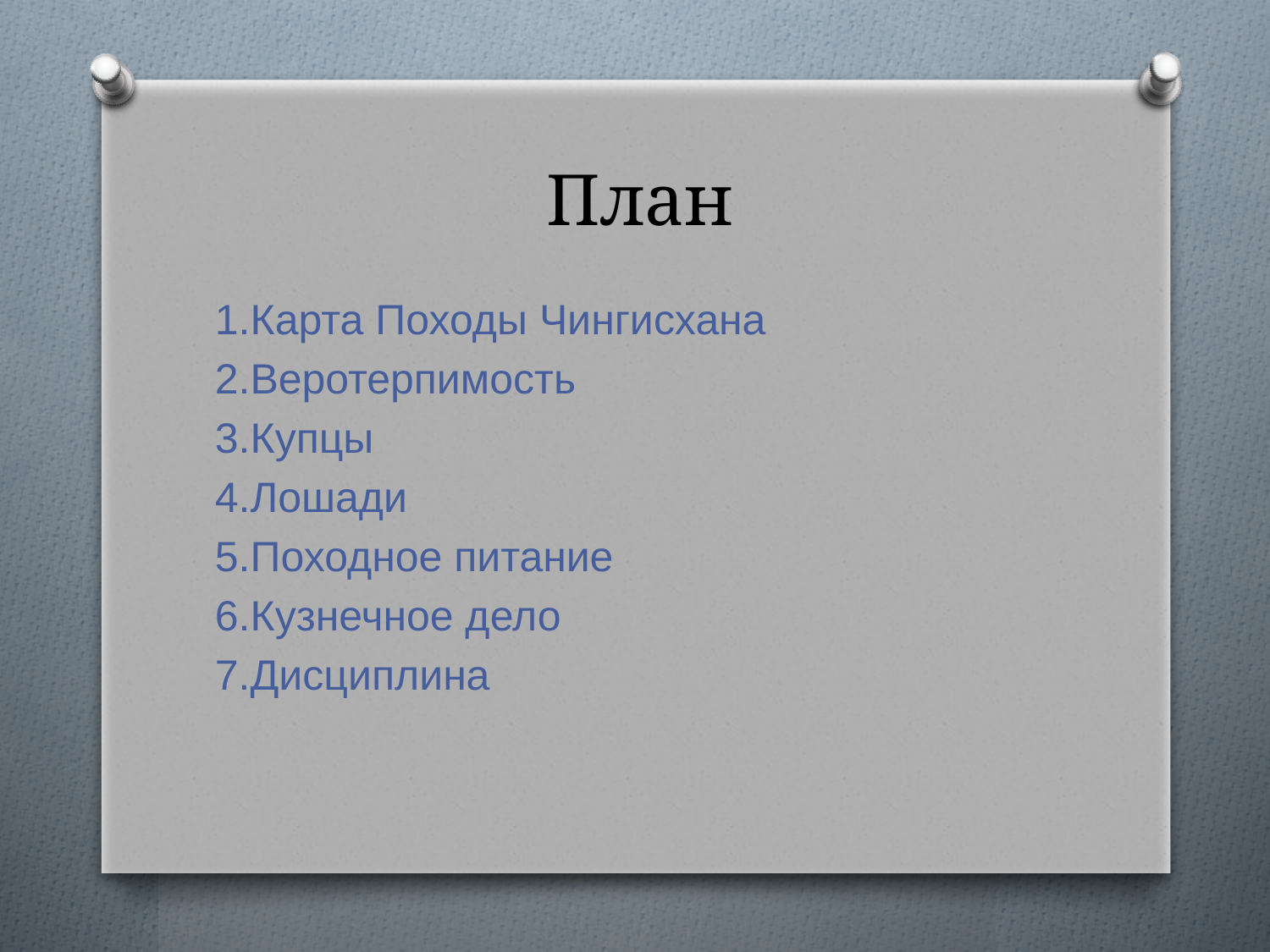

# План
1.Карта Походы Чингисхана
2.Веротерпимость
3.Купцы
4.Лошади
5.Походное питание
6.Кузнечное дело
7.Дисциплина